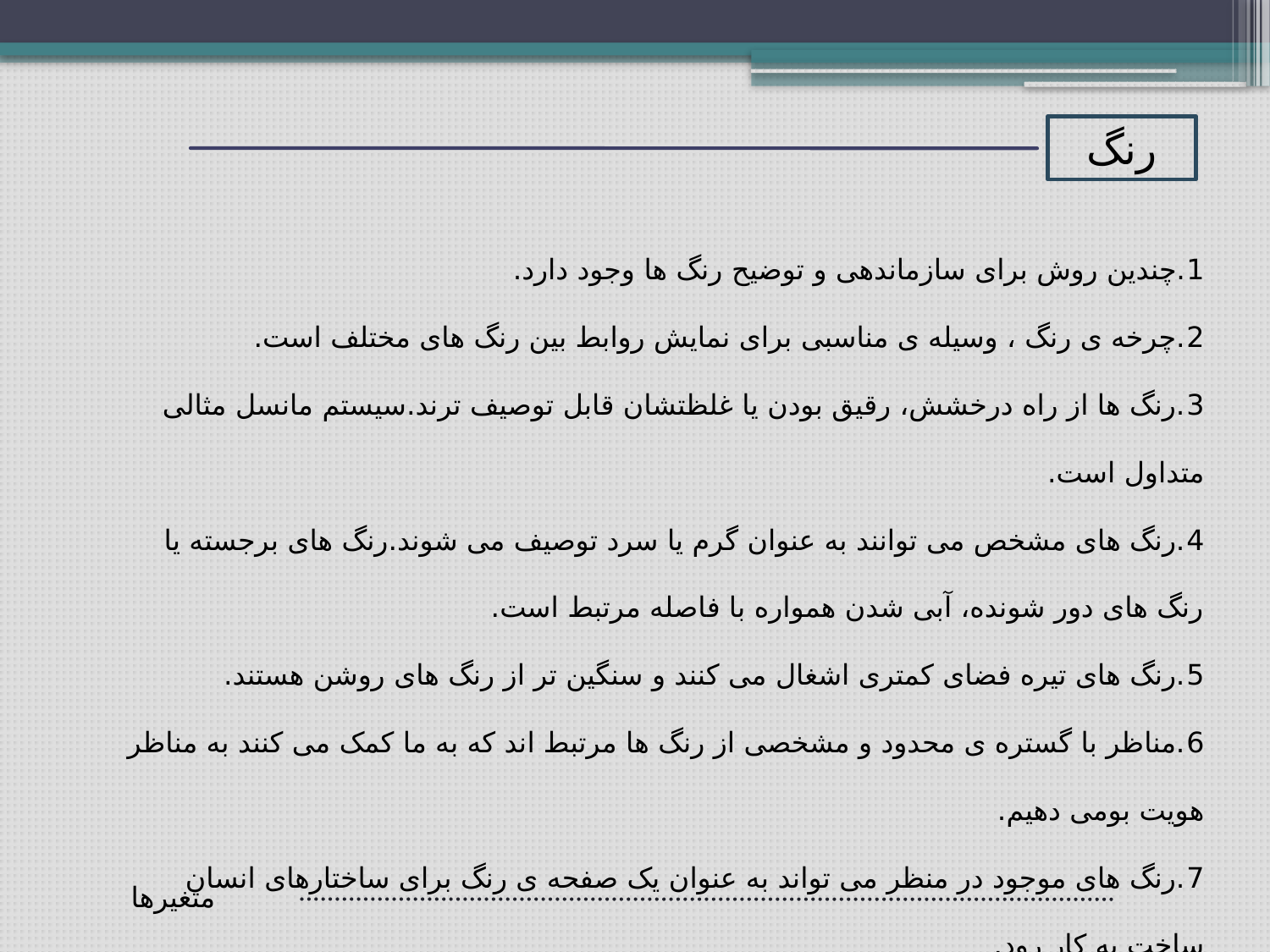

رنگ
1.چندین روش برای سازماندهی و توضیح رنگ ها وجود دارد.
2.چرخه ی رنگ ، وسیله ی مناسبی برای نمایش روابط بین رنگ های مختلف است.
3.رنگ ها از راه درخشش، رقیق بودن یا غلظتشان قابل توصیف ترند.سیستم مانسل مثالی متداول است.
4.رنگ های مشخص می توانند به عنوان گرم یا سرد توصیف می شوند.رنگ های برجسته یا رنگ های دور شونده، آبی شدن همواره با فاصله مرتبط است.
5.رنگ های تیره فضای کمتری اشغال می کنند و سنگین تر از رنگ های روشن هستند.
6.مناظر با گستره ی محدود و مشخصی از رنگ ها مرتبط اند که به ما کمک می کنند به مناظر هویت بومی دهیم.
7.رنگ های موجود در منظر می تواند به عنوان یک صفحه ی رنگ برای ساختارهای انسان ساخت به کار رود.
8.سازه های بزرگ می توانند از طریق رنگ های هماهنگ با آبی آسمانی از زمین جدا شوند. .
متغیرها